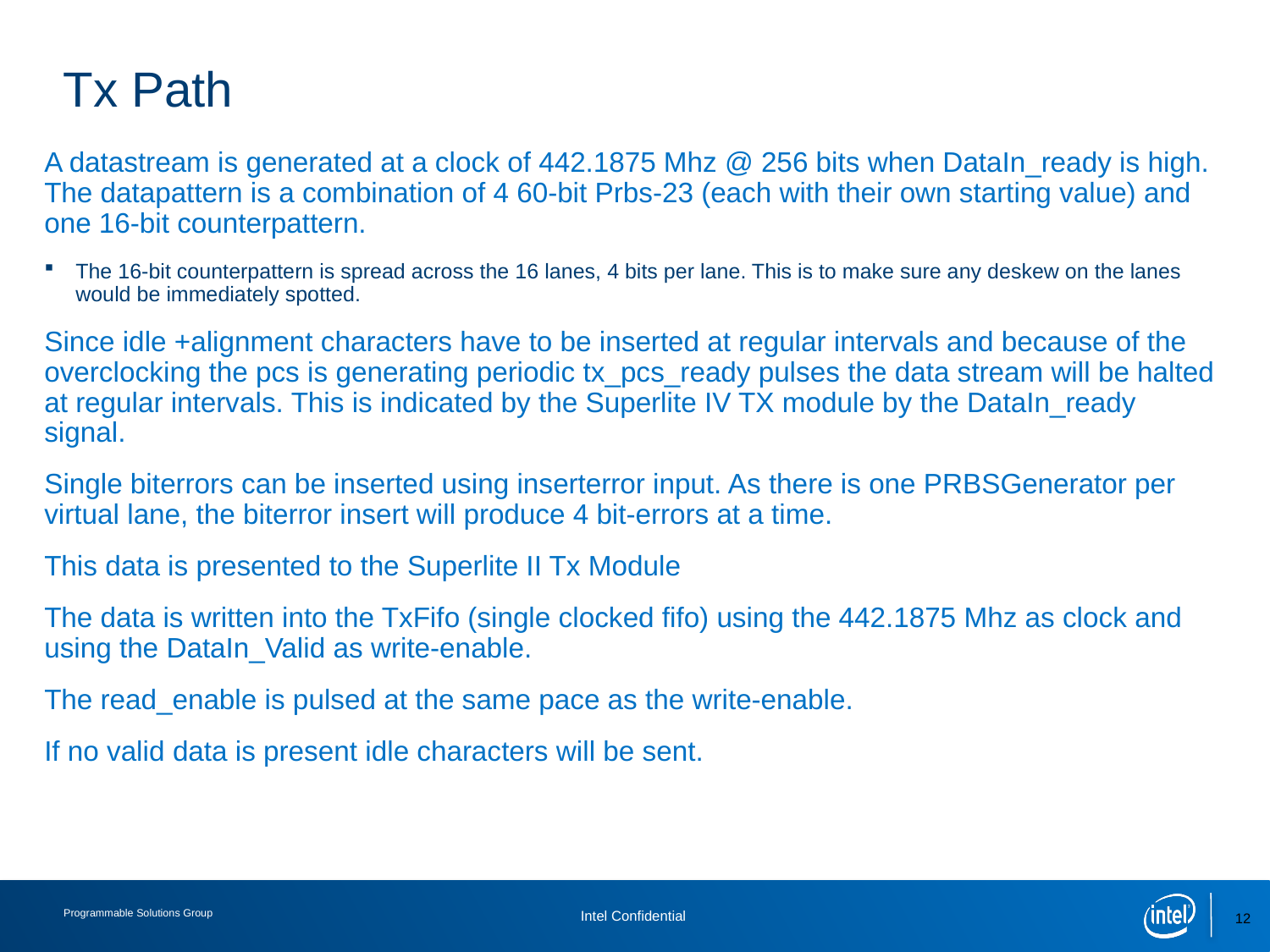

# Tx Path
A datastream is generated at a clock of 442.1875 Mhz @ 256 bits when DataIn_ready is high. The datapattern is a combination of 4 60-bit Prbs-23 (each with their own starting value) and one 16-bit counterpattern.
The 16-bit counterpattern is spread across the 16 lanes, 4 bits per lane. This is to make sure any deskew on the lanes would be immediately spotted.
Since idle +alignment characters have to be inserted at regular intervals and because of the overclocking the pcs is generating periodic tx_pcs_ready pulses the data stream will be halted at regular intervals. This is indicated by the Superlite IV TX module by the DataIn_ready signal.
Single biterrors can be inserted using inserterror input. As there is one PRBSGenerator per virtual lane, the biterror insert will produce 4 bit-errors at a time.
This data is presented to the Superlite II Tx Module
The data is written into the TxFifo (single clocked fifo) using the 442.1875 Mhz as clock and using the DataIn_Valid as write-enable.
The read_enable is pulsed at the same pace as the write-enable.
If no valid data is present idle characters will be sent.
12